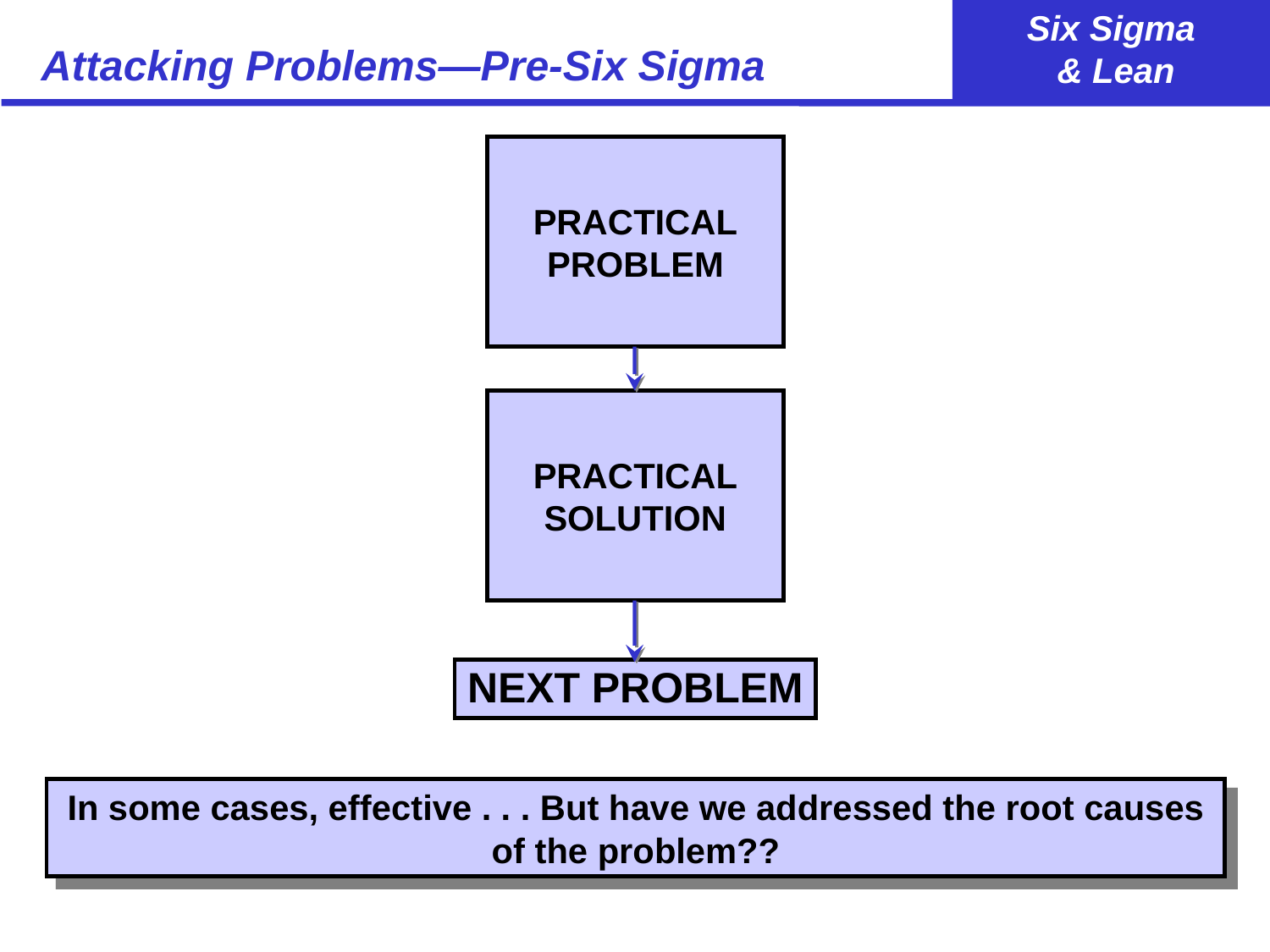

Attacking Problems—Pre-Six Sigma

PRACTICAL
PROBLEM

PRACTICAL
SOLUTION

NEXT PROBLEM
In some cases, effective . . . But have we addressed the root causes of the problem??